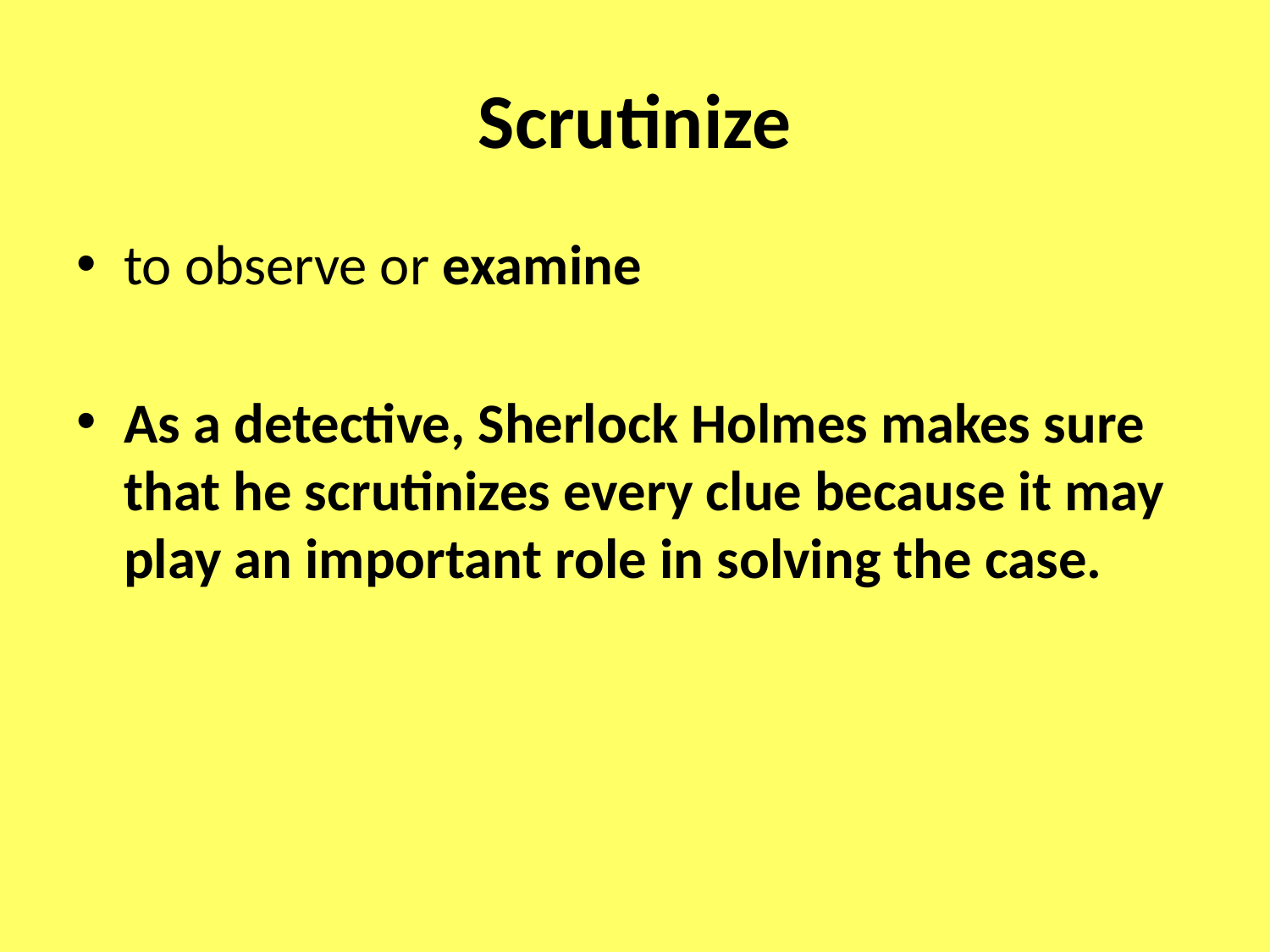

# Scrutinize
to observe or examine

As a detective, Sherlock Holmes makes sure that he scrutinizes every clue because it may play an important role in solving the case.